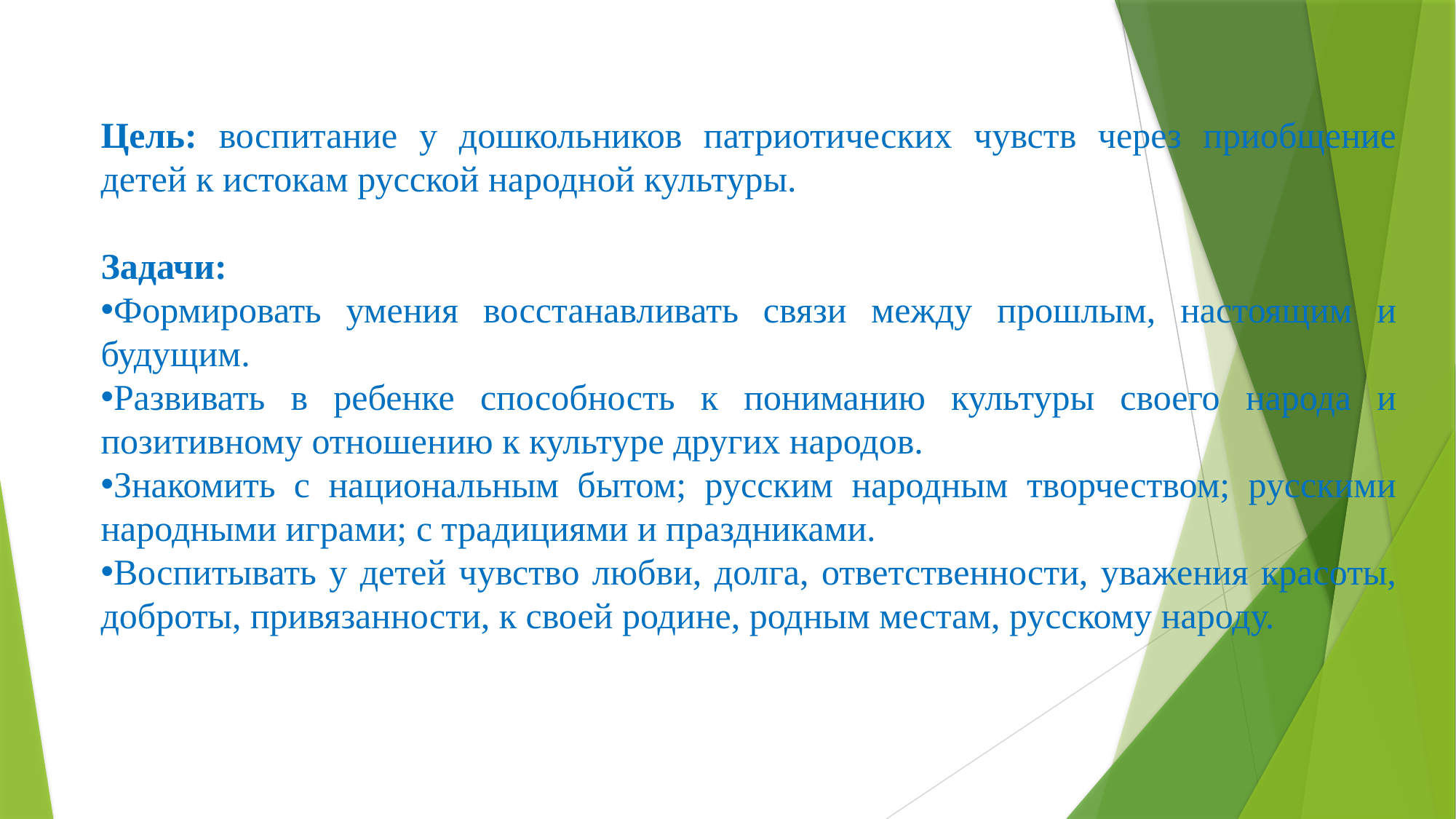

Цель: воспитание у дошкольников патриотических чувств через приобщение детей к истокам русской народной культуры.

Задачи:
Формировать умения восстанавливать связи между прошлым, настоящим и будущим.
Развивать в ребенке способность к пониманию культуры своего народа и позитивному отношению к культуре других народов.
Знакомить с национальным бытом; русским народным творчеством; русскими народными играми; с традициями и праздниками.
Воспитывать у детей чувство любви, долга, ответственности, уважения красоты, доброты, привязанности, к своей родине, родным местам, русскому народу.